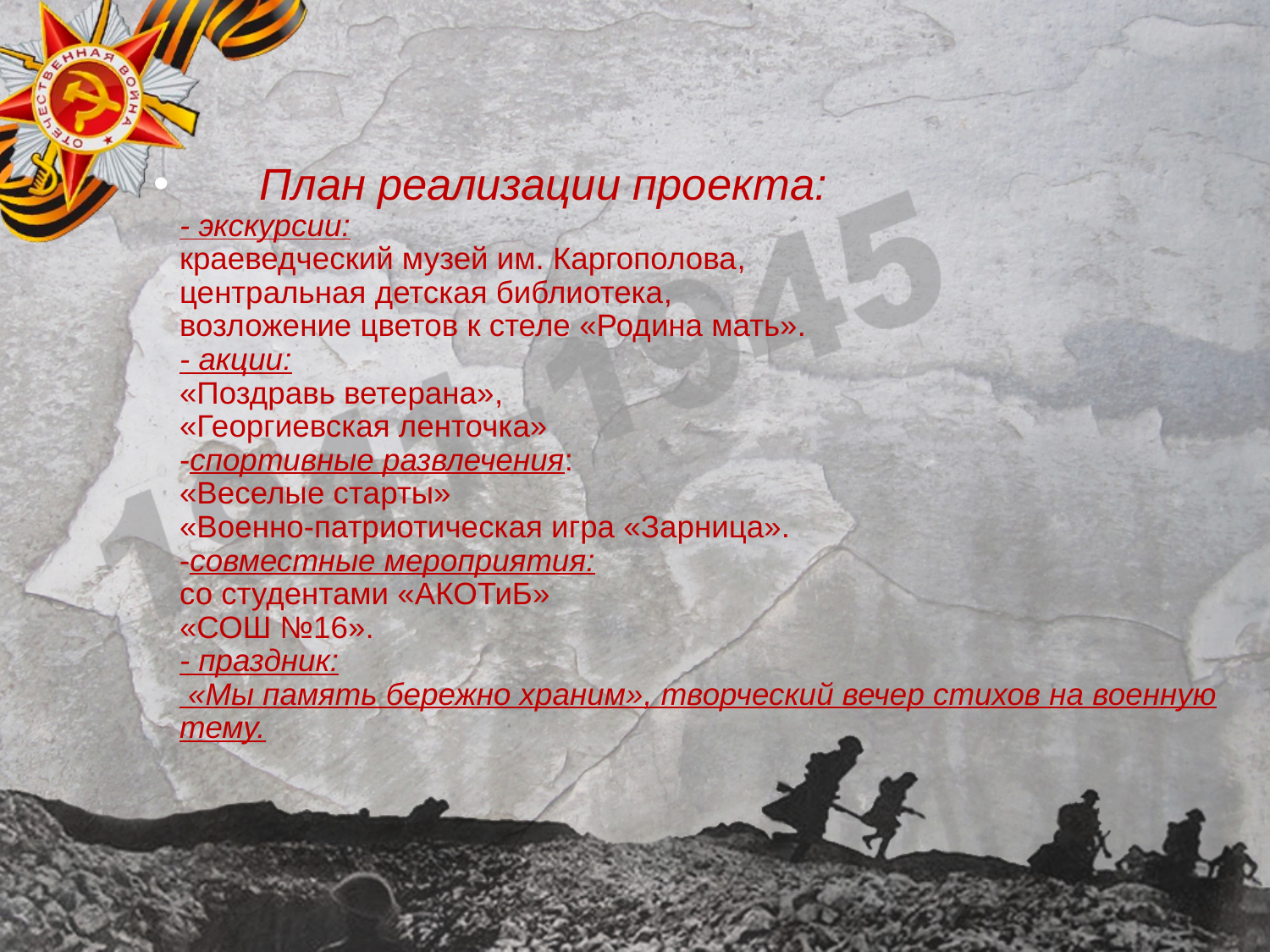

План реализации проекта:
- экскурсии:
краеведческий музей им. Каргополова,
центральная детская библиотека,
возложение цветов к стеле «Родина мать».
- акции:
«Поздравь ветерана»,
«Георгиевская ленточка»
-спортивные развлечения:
«Веселые старты»
«Военно-патриотическая игра «Зарница».
-совместные мероприятия:
со студентами «АКОТиБ»
«СОШ №16».
- праздник:
 «Мы память бережно храним», творческий вечер стихов на военную тему.